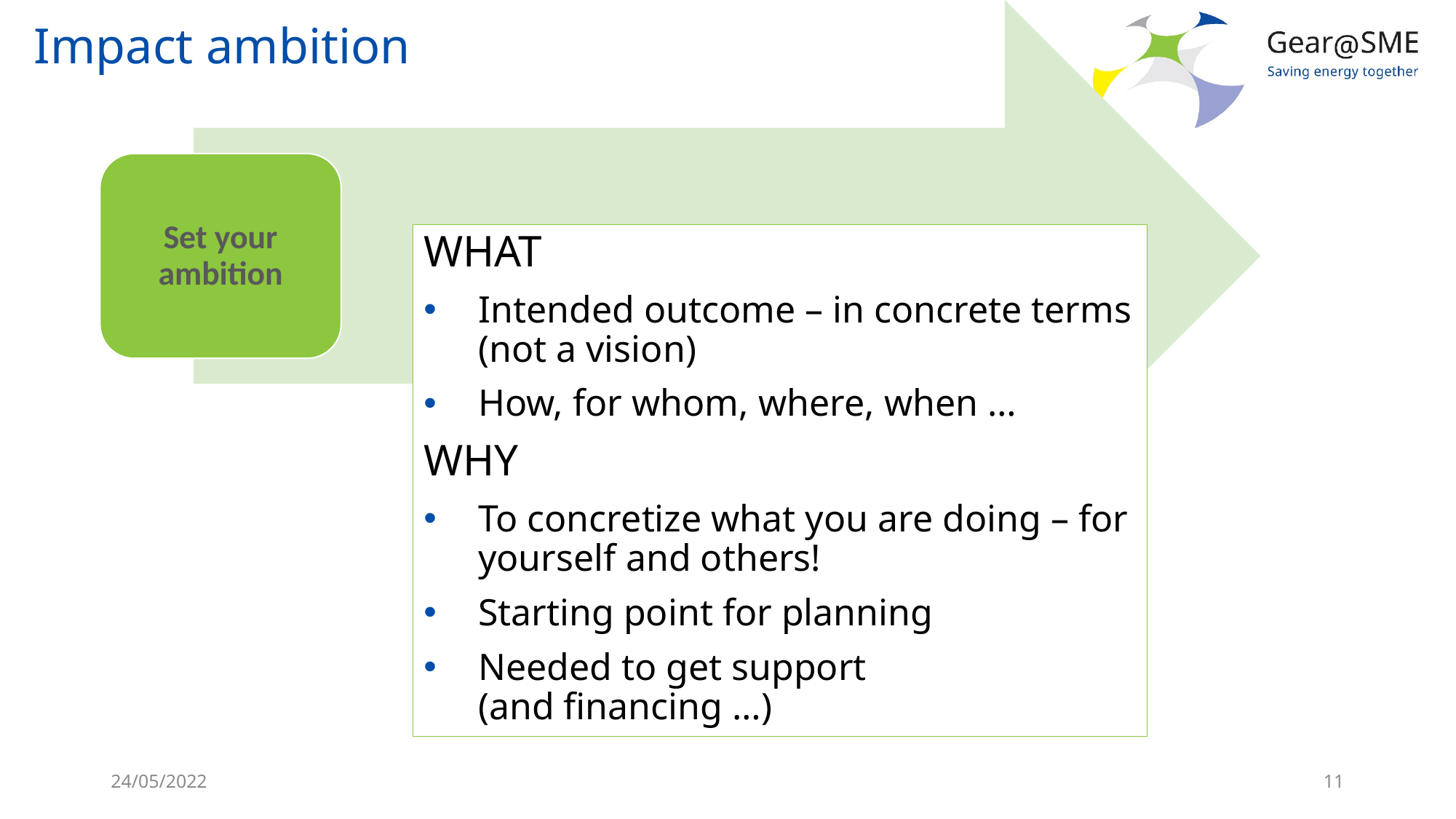

Impact ambition
#
Set your ambition
WHAT
Intended outcome – in concrete terms (not a vision)
How, for whom, where, when …
WHY
To concretize what you are doing – for yourself and others!
Starting point for planning
Needed to get support
(and financing …)

24/05/2022
11